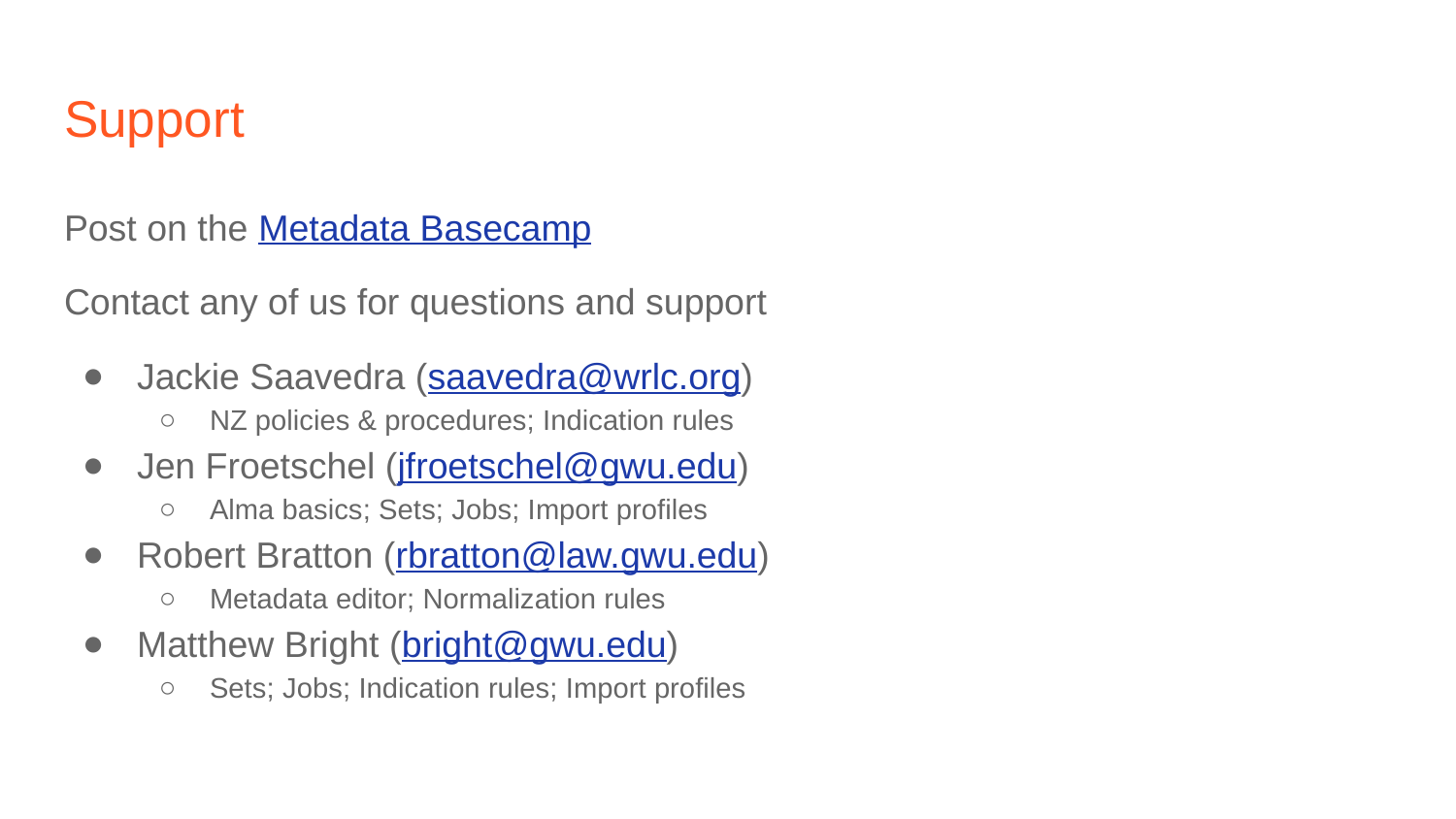

# Support
Post on the Metadata Basecamp
Contact any of us for questions and support
Jackie Saavedra (saavedra@wrlc.org)
NZ policies & procedures; Indication rules
Jen Froetschel (jfroetschel@gwu.edu)
Alma basics; Sets; Jobs; Import profiles
Robert Bratton (rbratton@law.gwu.edu)
Metadata editor; Normalization rules
Matthew Bright (bright@gwu.edu)
Sets; Jobs; Indication rules; Import profiles